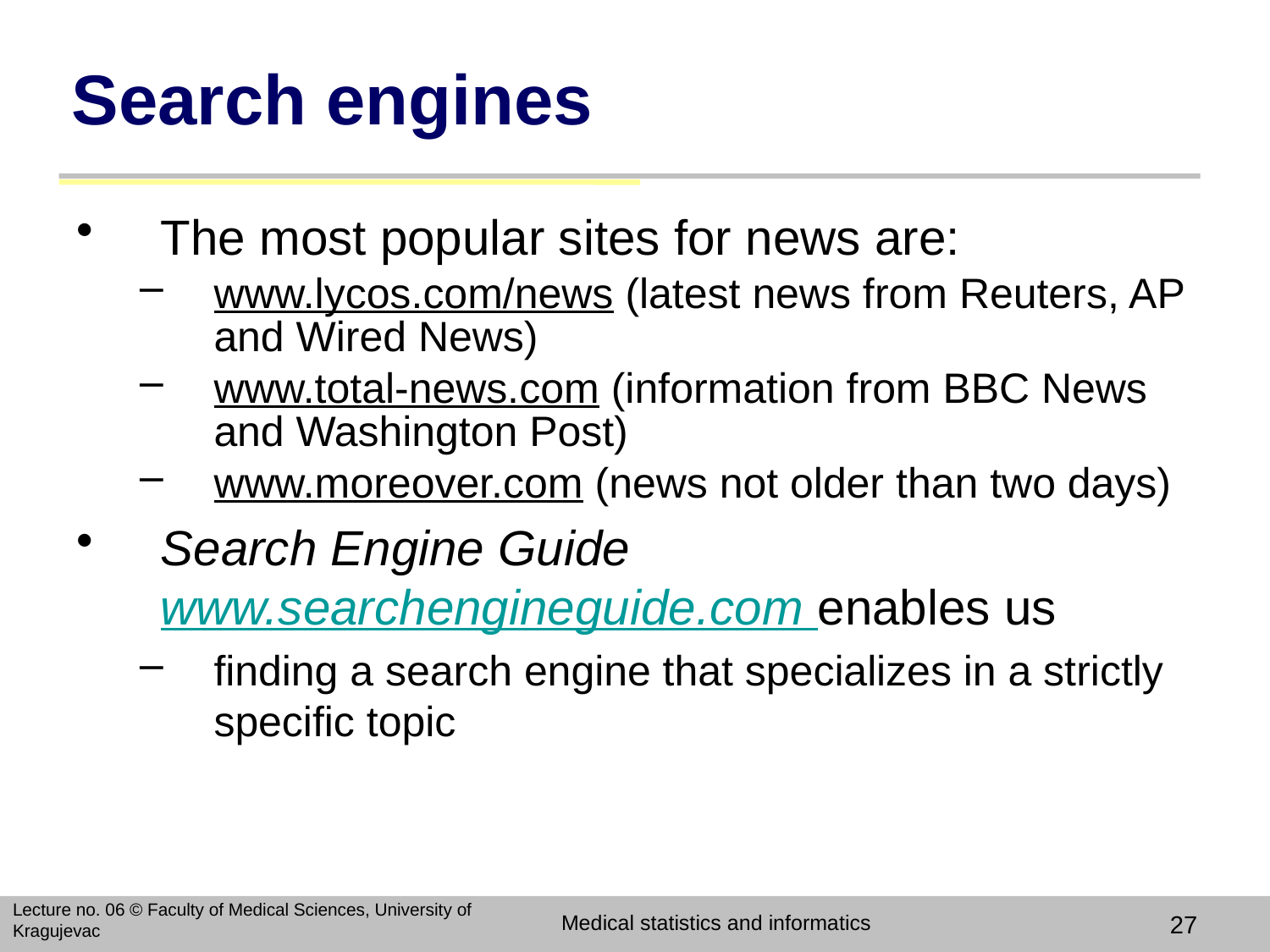

# Search engines
The most popular sites for news are:
www.lycos.com/news (latest news from Reuters, AP and Wired News)
www.total-news.com (information from BBC News and Washington Post)
www.moreover.com (news not older than two days)
Search Engine Guide www.searchengineguide.com enables us
finding a search engine that specializes in a strictly specific topic
Lecture no. 06 © Faculty of Medical Sciences, University of Kragujevac
Medical statistics and informatics
27